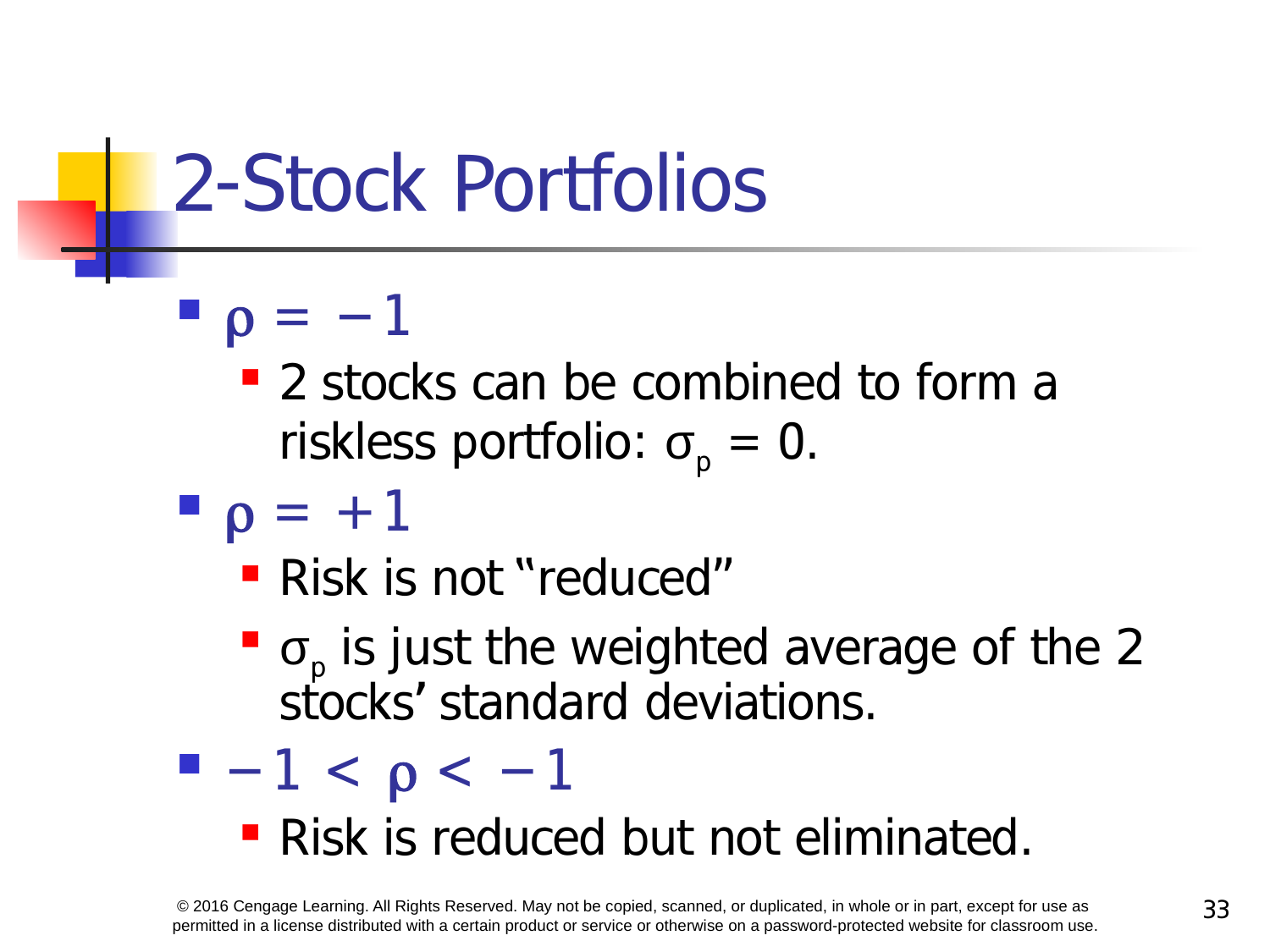

# 2-Stock Portfolios
ρ = −1
2 stocks can be combined to form a riskless portfolio: σp = 0.
ρ = +1
Risk is not “reduced”
σp is just the weighted average of the 2 stocks’ standard deviations.
−1 < ρ < −1
Risk is reduced but not eliminated.
33